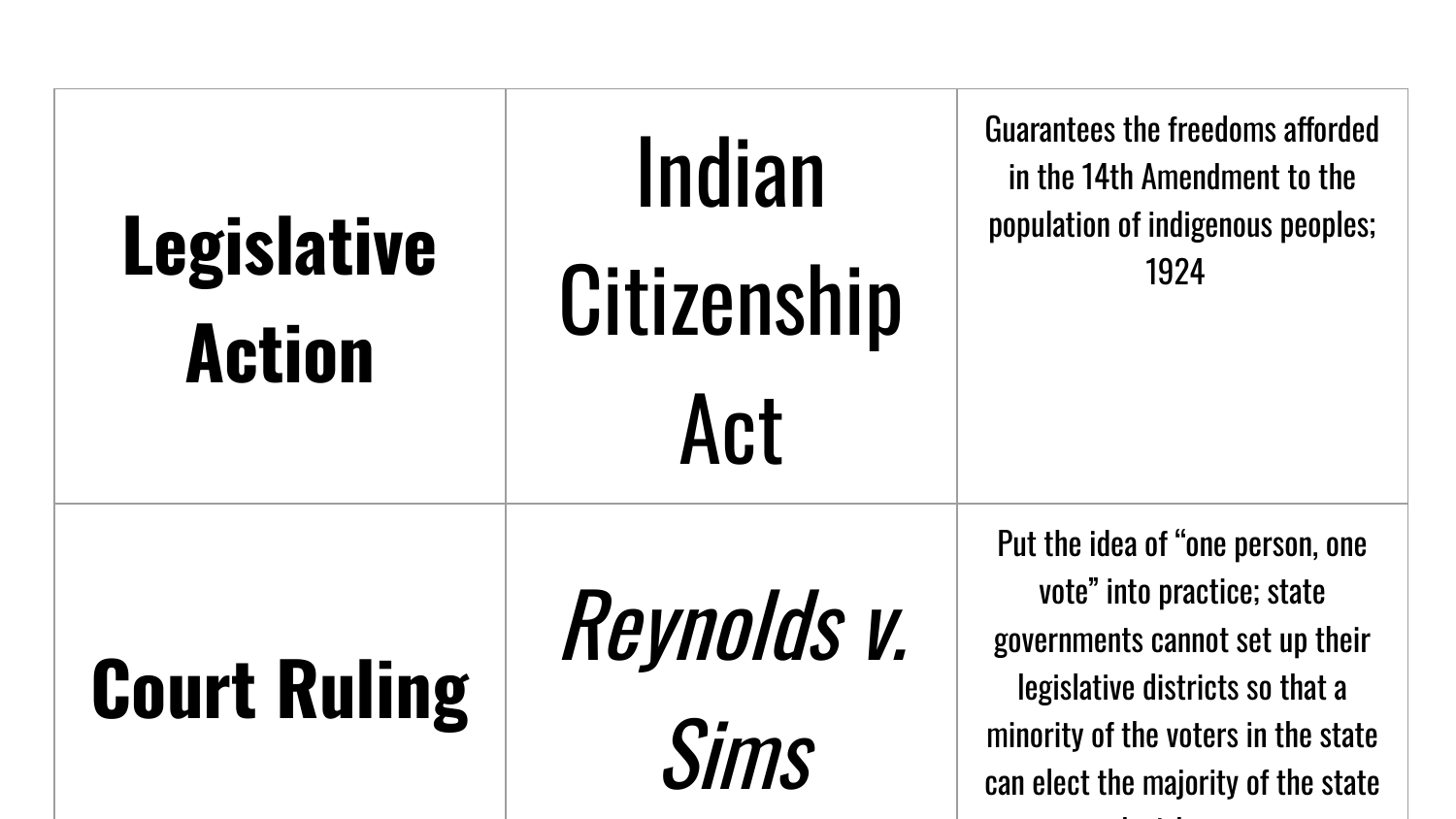

| Legislative Action | Indian Citizenship Act | Guarantees the freedoms afforded in the 14th Amendment to the population of indigenous peoples; 1924 |
| --- | --- | --- |
| Court Ruling | Reynolds v. Sims | Put the idea of “one person, one vote” into practice; state governments cannot set up their legislative districts so that a minority of the voters in the state can elect the majority of the state legislature |